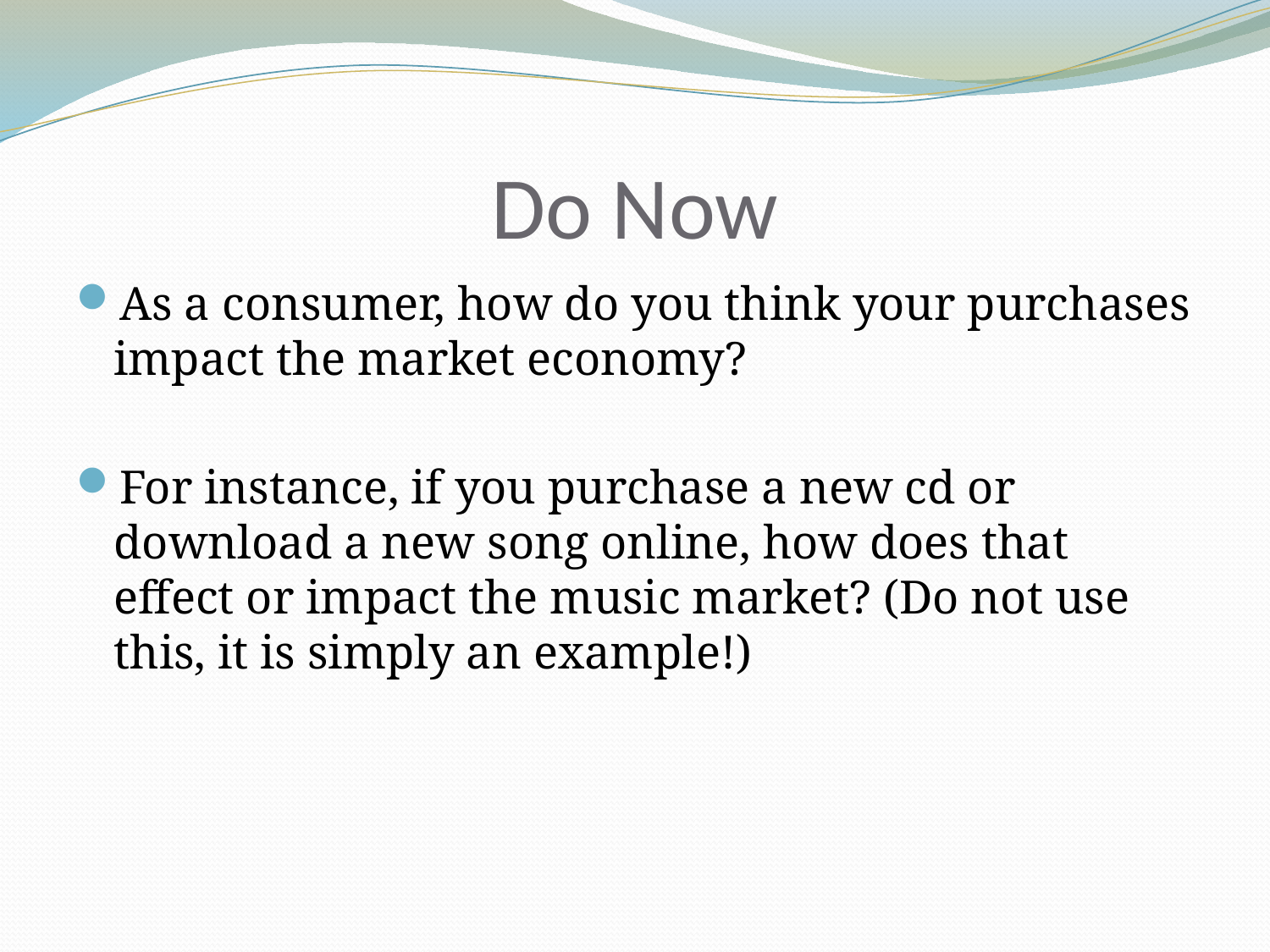

# Do Now
As a consumer, how do you think your purchases impact the market economy?

For instance, if you purchase a new cd or download a new song online, how does that effect or impact the music market? (Do not use this, it is simply an example!)